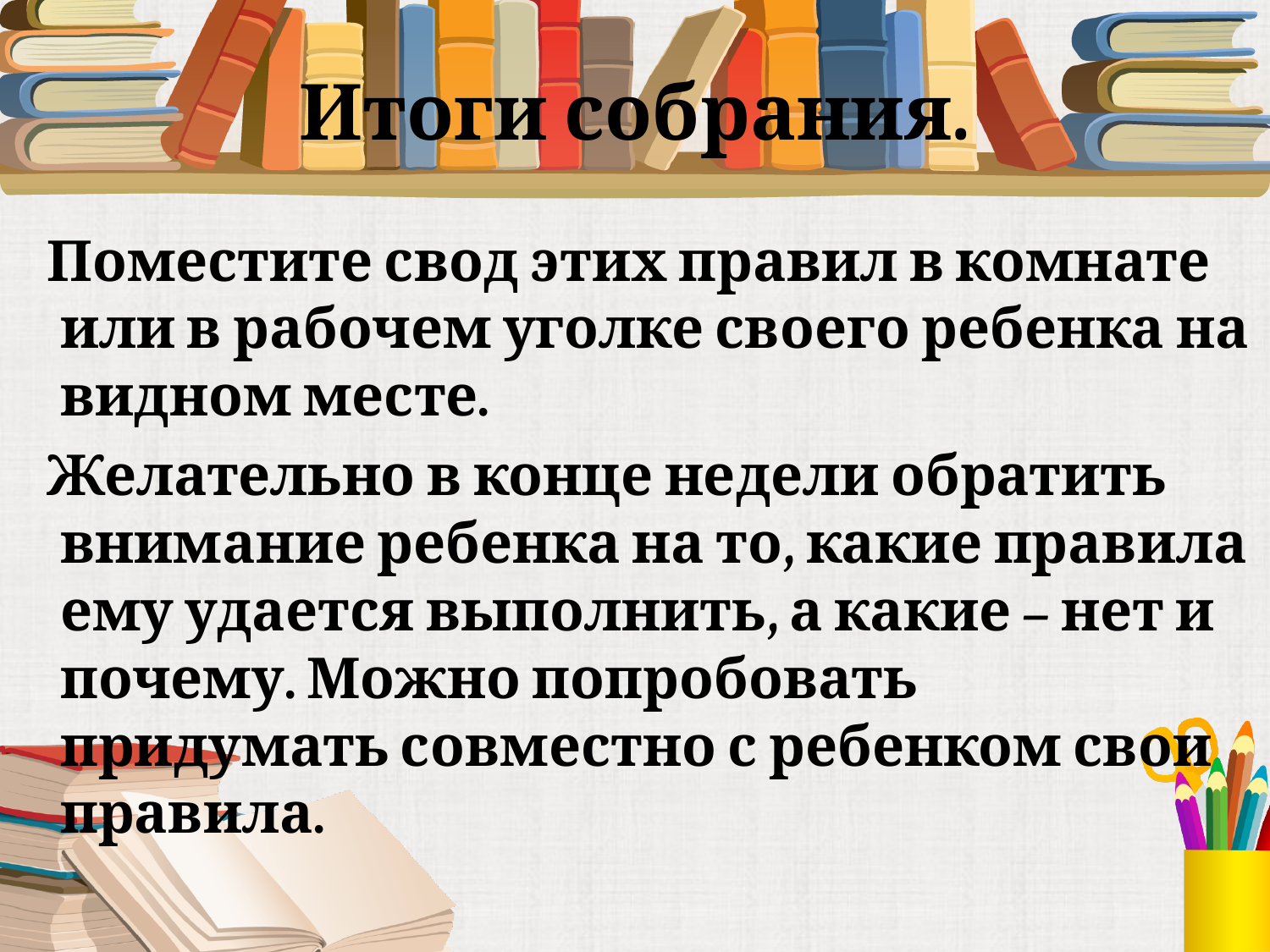

Итоги собрания.
   Поместите свод этих правил в комнате или в рабочем уголке своего ребенка на видном месте.
   Желательно в конце недели обратить внимание ребенка на то, какие правила ему удается выполнить, а какие – нет и почему. Можно попробовать придумать совместно с ребенком свои правила.